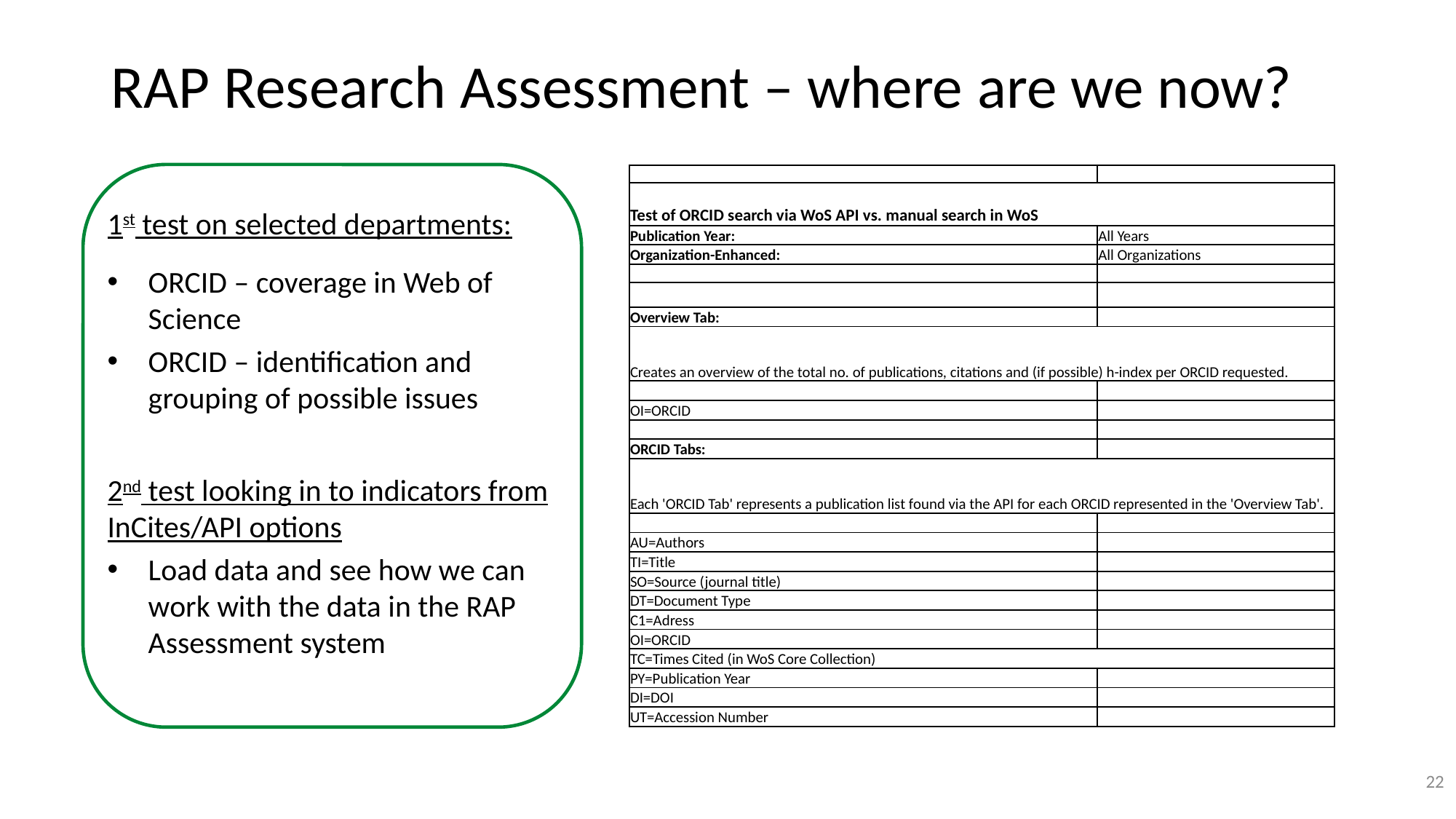

# RAP Research Assessment – where are we now?

1st test on selected departments:

ORCID – coverage in Web of Science
ORCID – identification and grouping of possible issues

2nd test looking in to indicators from InCites/API options
Load data and see how we can work with the data in the RAP Assessment system

|  |  |
| --- | --- |
| Test of ORCID search via WoS API vs. manual search in WoS |  |
| Publication Year: | All Years |
| Organization-Enhanced: | All Organizations |
|  |  |
|  |  |
| Overview Tab: |  |
| Creates an overview of the total no. of publications, citations and (if possible) h-index per ORCID requested. |  |
|  |  |
| OI=ORCID |  |
|  |  |
| ORCID Tabs: |  |
| Each 'ORCID Tab' represents a publication list found via the API for each ORCID represented in the 'Overview Tab'. |  |
|  |  |
| AU=Authors |  |
| TI=Title |  |
| SO=Source (journal title) |  |
| DT=Document Type |  |
| C1=Adress |  |
| OI=ORCID |  |
| TC=Times Cited (in WoS Core Collection) |  |
| PY=Publication Year |  |
| DI=DOI |  |
| UT=Accession Number |  |
22